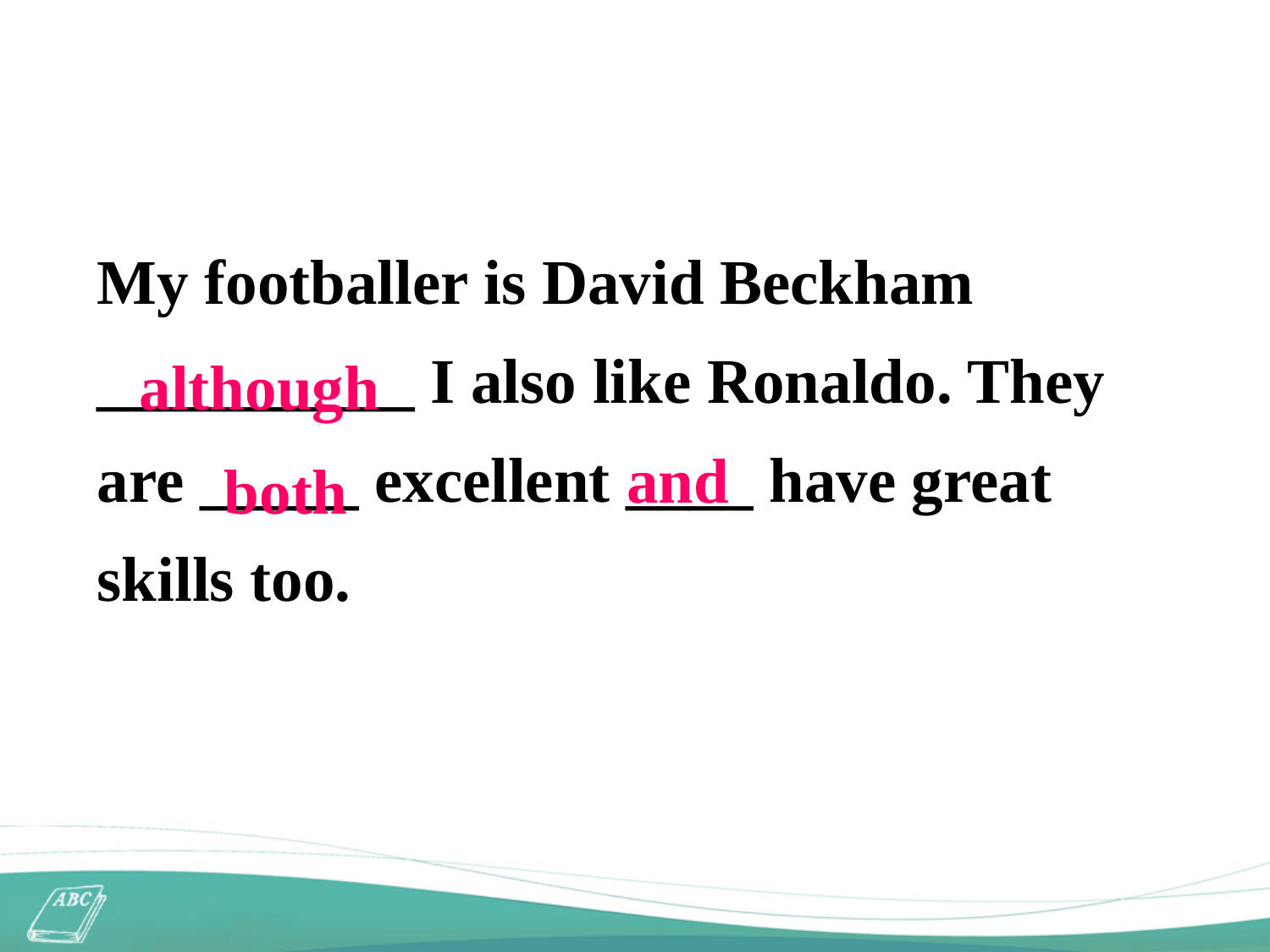

My footballer is David Beckham __________ I also like Ronaldo. They are _____ excellent ____ have great skills too.
although
and
both